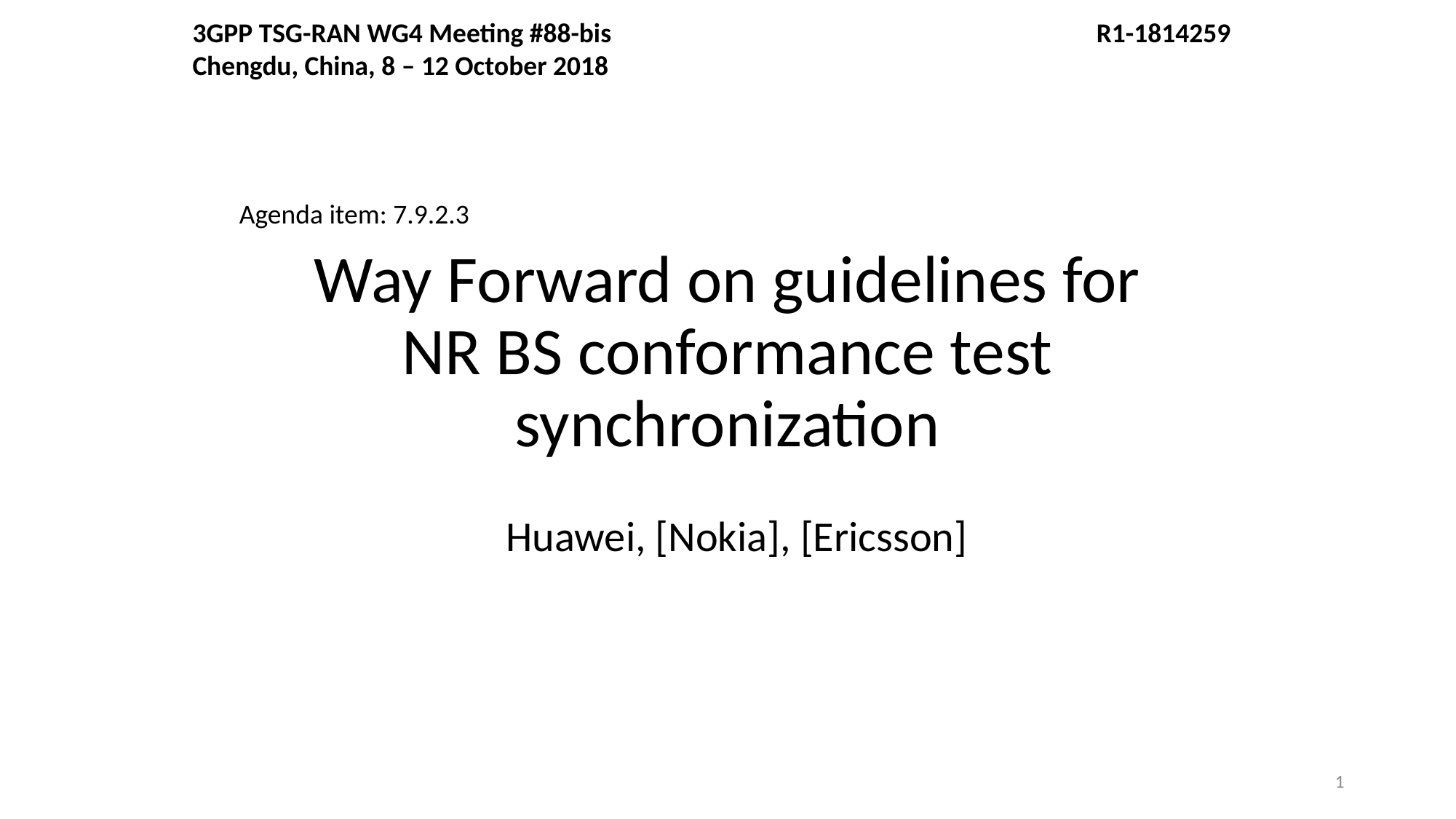

3GPP TSG-RAN WG4 Meeting #88-bis					     R1-1814259
Chengdu, China, 8 – 12 October 2018
Agenda item: 7.9.2.3
# Way Forward on guidelines for NR BS conformance test synchronization
Huawei, [Nokia], [Ericsson]
1